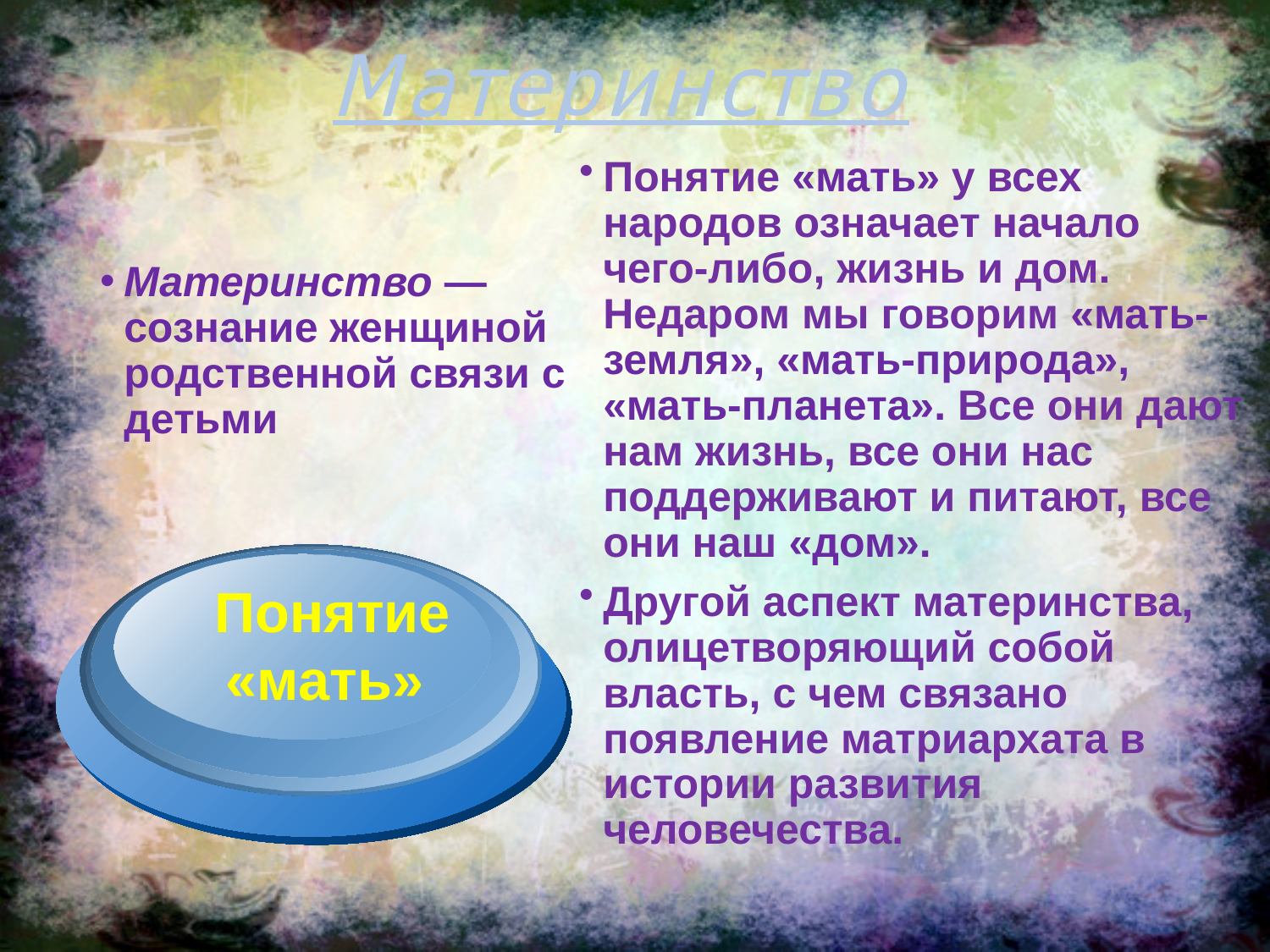

# Материнство
Понятие «мать» у всех народов означает начало чего-либо, жизнь и дом. Недаром мы говорим «мать-земля», «мать-природа», «мать-планета». Все они дают нам жизнь, все они нас поддерживают и питают, все они наш «дом».
Другой аспект материнства, олицетворяющий собой власть, с чем связано появление матриархата в истории развития человечества.
Материнство — сознание женщиной родственной связи с детьми

Понятие «мать»